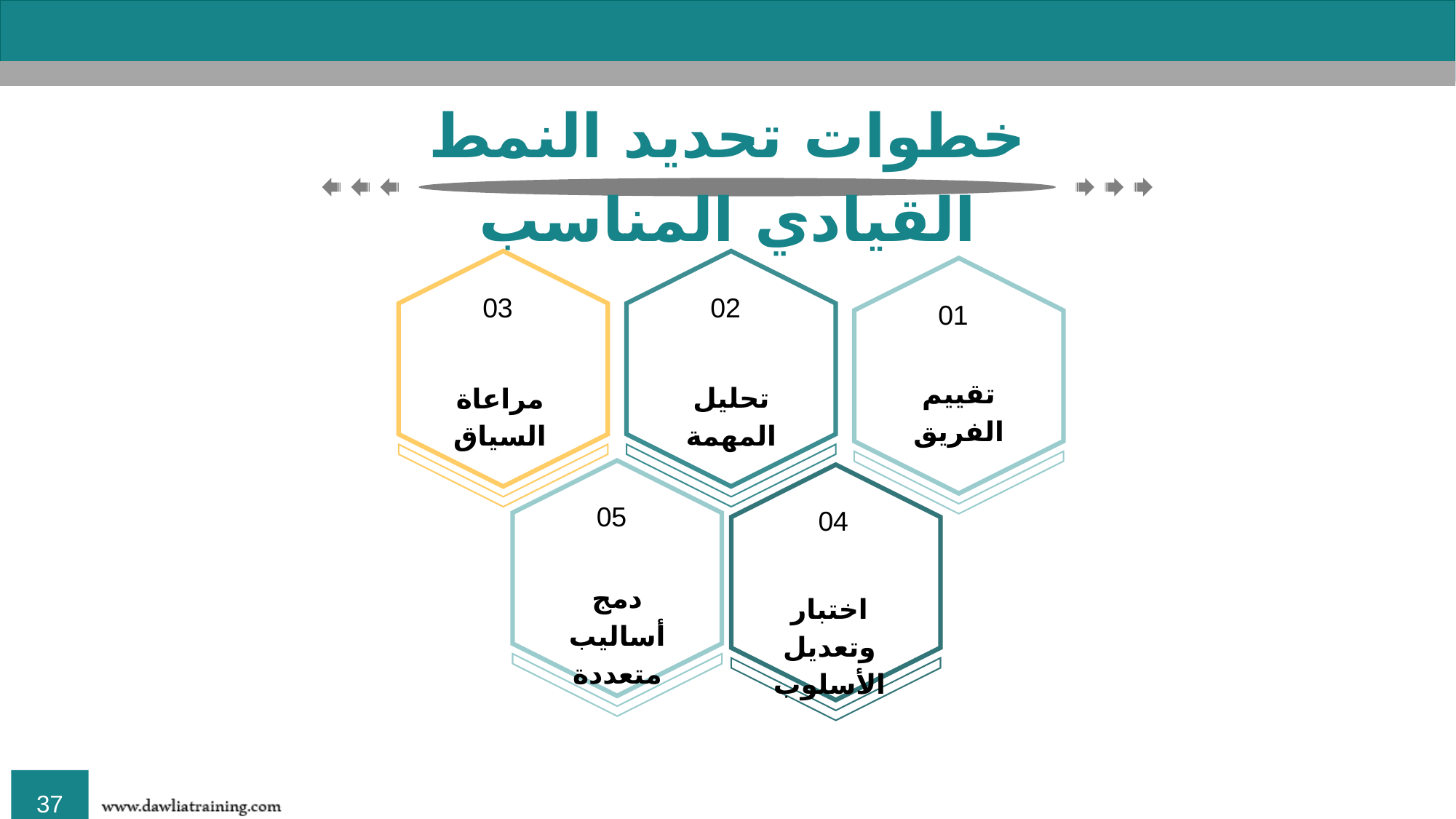

خطوات تحديد النمط القيادي المناسب

03
مراعاة السياق

02
تحليل المهمة

01
تقييم الفريق

05
دمج أساليب متعددة

04
اختبار وتعديل الأسلوب